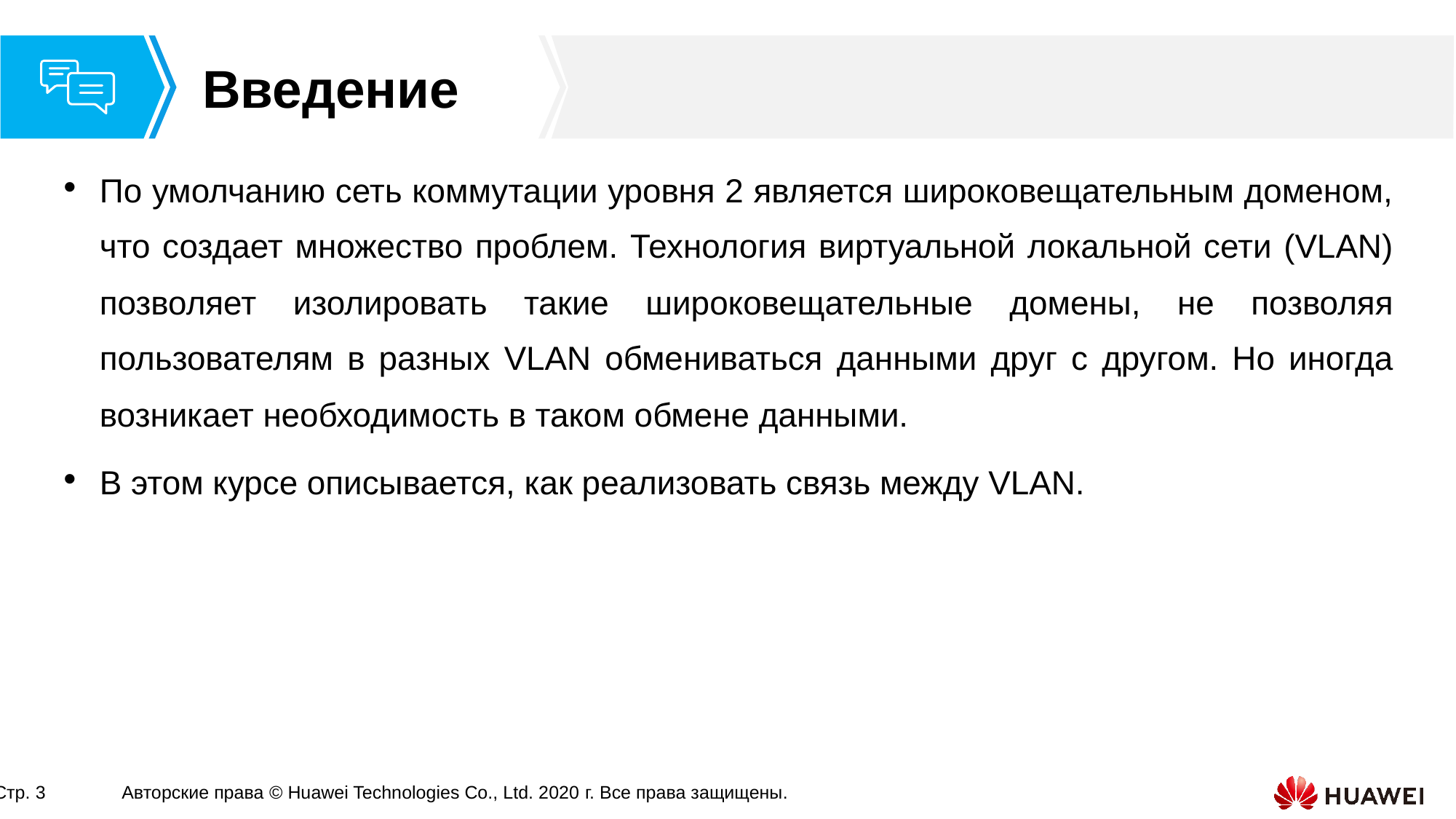

По умолчанию сеть коммутации уровня 2 является широковещательным доменом, что создает множество проблем. Технология виртуальной локальной сети (VLAN) позволяет изолировать такие широковещательные домены, не позволяя пользователям в разных VLAN обмениваться данными друг с другом. Но иногда возникает необходимость в таком обмене данными.
В этом курсе описывается, как реализовать связь между VLAN.